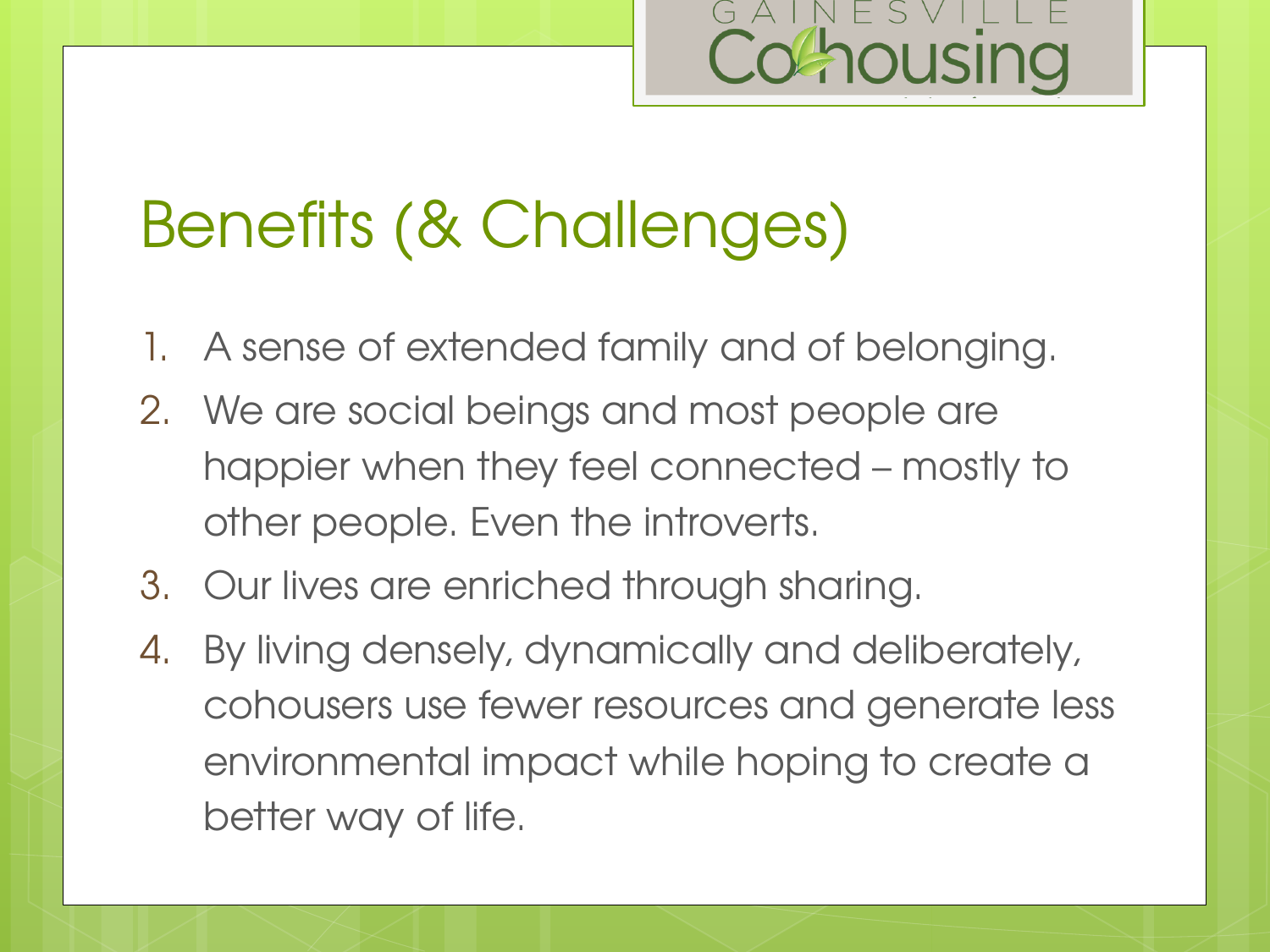

# Benefits (& Challenges)
A sense of extended family and of belonging.
We are social beings and most people are happier when they feel connected – mostly to other people. Even the introverts.
Our lives are enriched through sharing.
By living densely, dynamically and deliberately, cohousers use fewer resources and generate less environmental impact while hoping to create a better way of life.